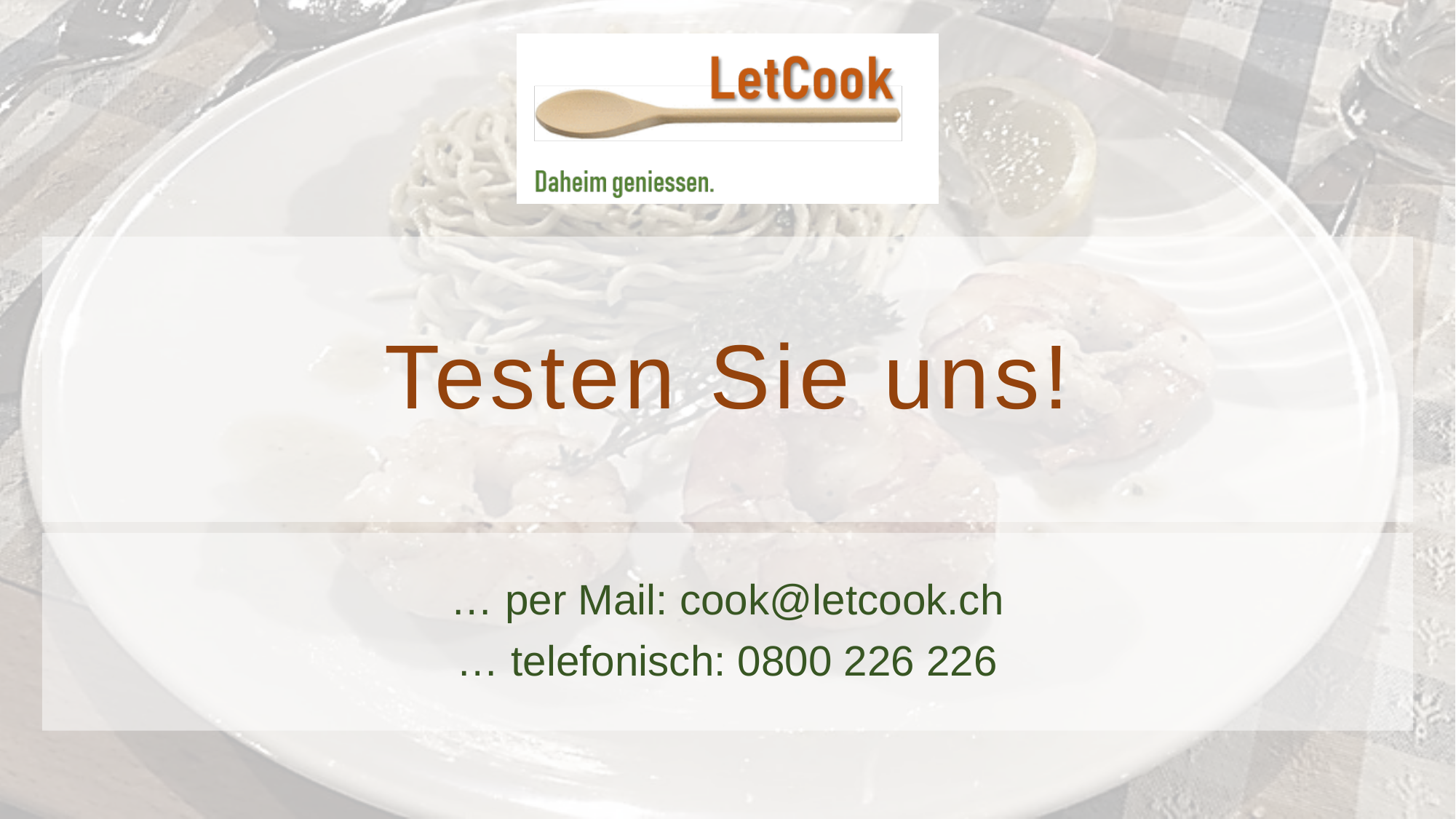

# Testen Sie uns!
… per Mail: cook@letcook.ch
… telefonisch: 0800 226 226